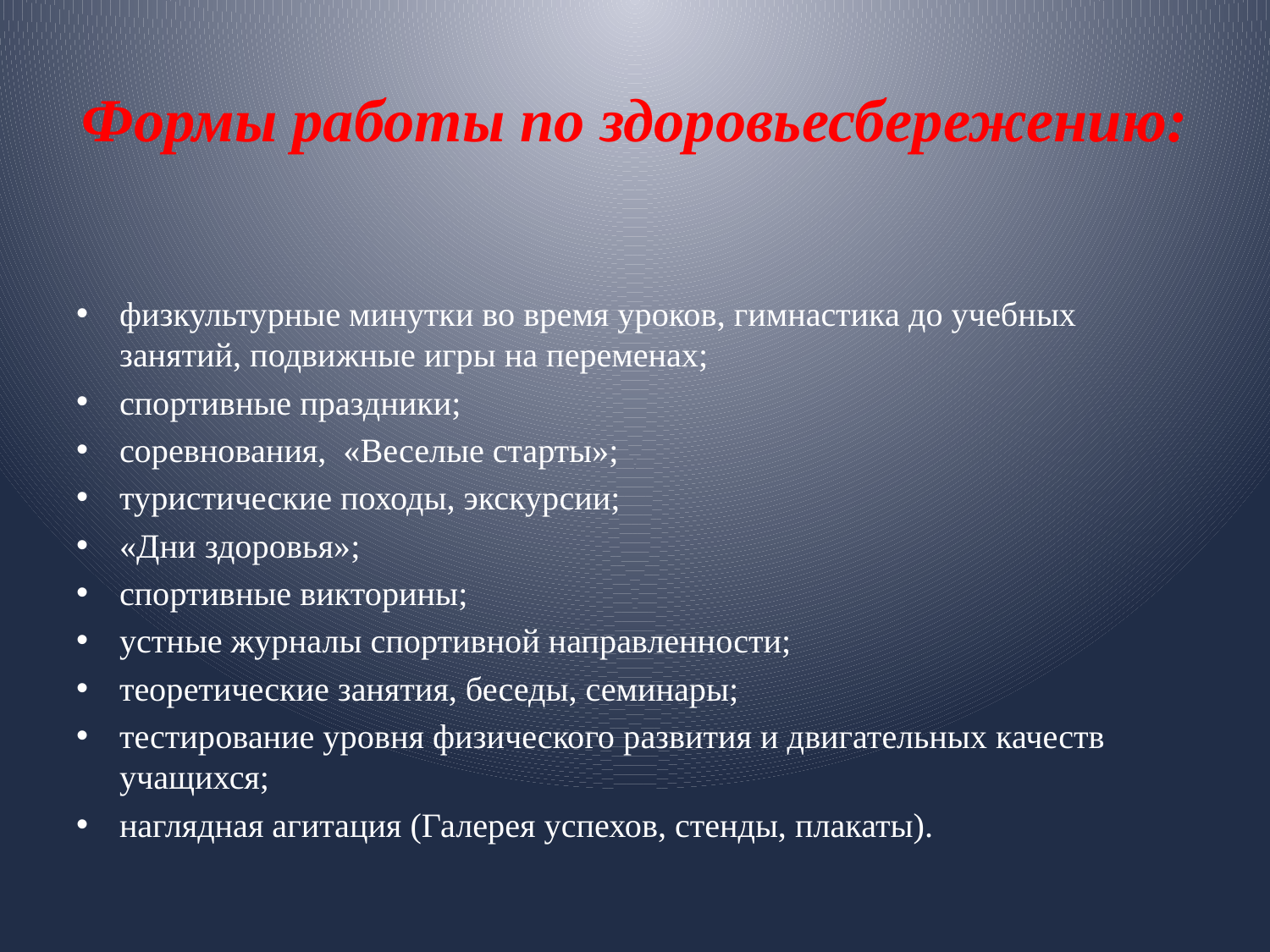

# Формы работы по здоровьесбережению:

физкультурные минутки во время уроков, гимнастика до учебных занятий, подвижные игры на переменах;
спортивные праздники;
соревнования,  «Веселые старты»;
туристические походы, экскурсии;
«Дни здоровья»;
спортивные викторины;
устные журналы спортивной направленности;
теоретические занятия, беседы, семинары;
тестирование уровня физического развития и двигательных качеств учащихся;
наглядная агитация (Галерея успехов, стенды, плакаты).